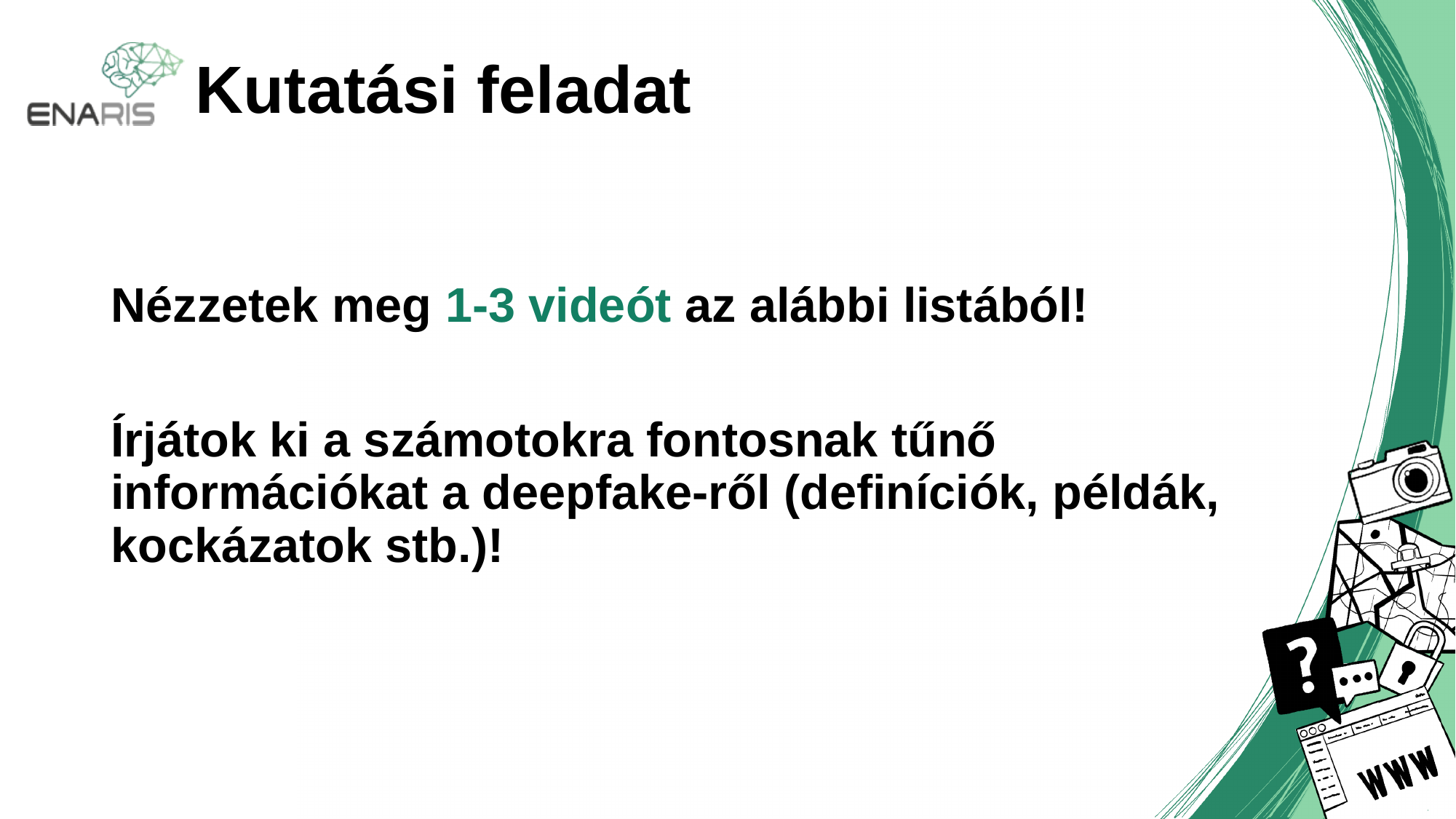

# Kutatási feladat

Nézzetek meg 1-3 videót az alábbi listából!

Írjátok ki a számotokra fontosnak tűnő információkat a deepfake-ről (definíciók, példák, kockázatok stb.)!